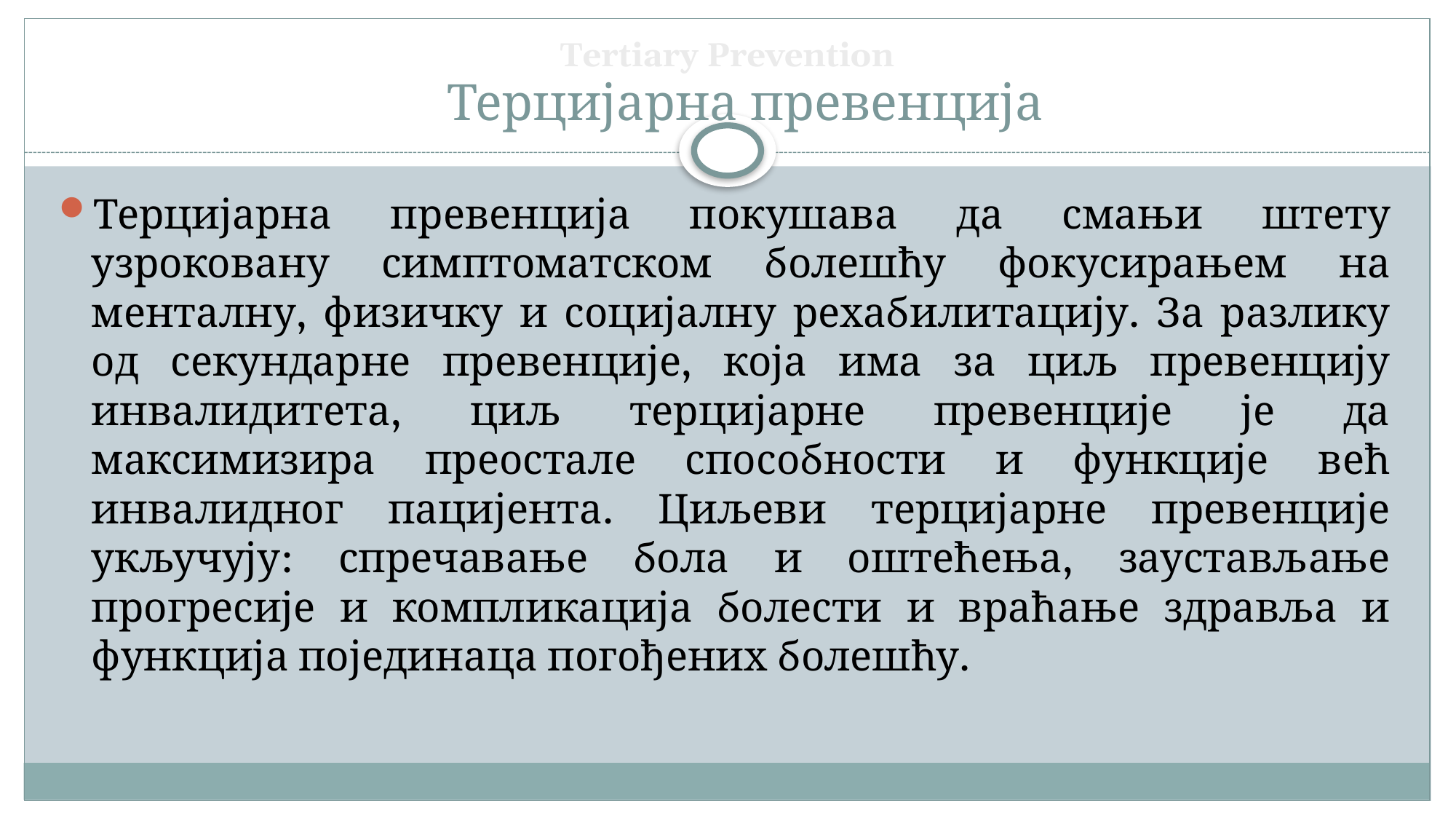

# Tertiary Prevention
Терцијарна превенција
Терцијарна превенција покушава да смањи штету узроковану симптоматском болешћу фокусирањем на менталну, физичку и социјалну рехабилитацију. За разлику од секундарне превенције, која има за циљ превенцију инвалидитета, циљ терцијарне превенције је да максимизира преостале способности и функције већ инвалидног пацијента. Циљеви терцијарне превенције укључују: спречавање бола и оштећења, заустављање прогресије и компликација болести и враћање здравља и функција појединаца погођених болешћу.